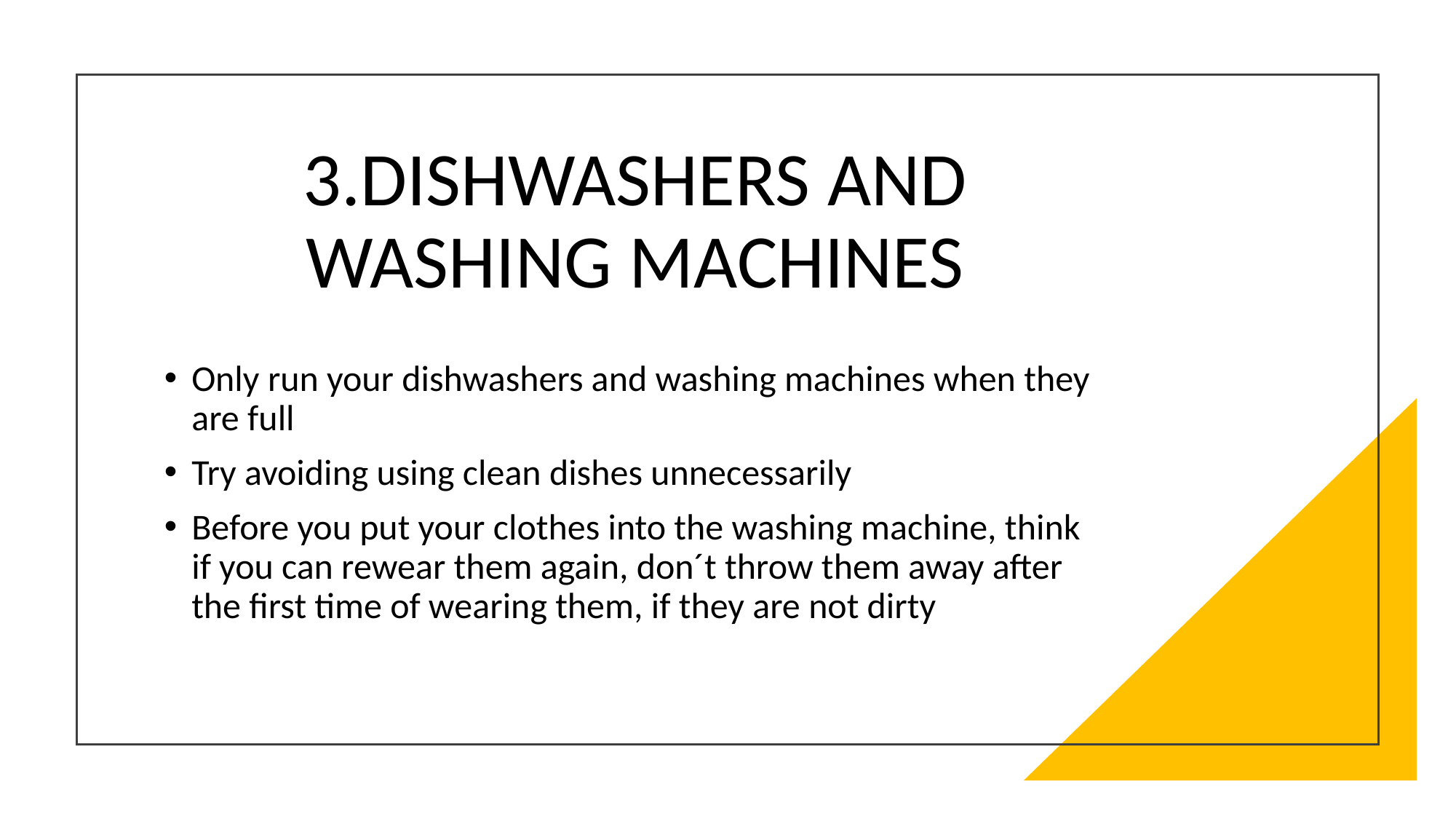

# 3.DISHWASHERS AND WASHING MACHINES
Only run your dishwashers and washing machines when they are full
Try avoiding using clean dishes unnecessarily
Before you put your clothes into the washing machine, think if you can rewear them again, don´t throw them away after the first time of wearing them, if they are not dirty